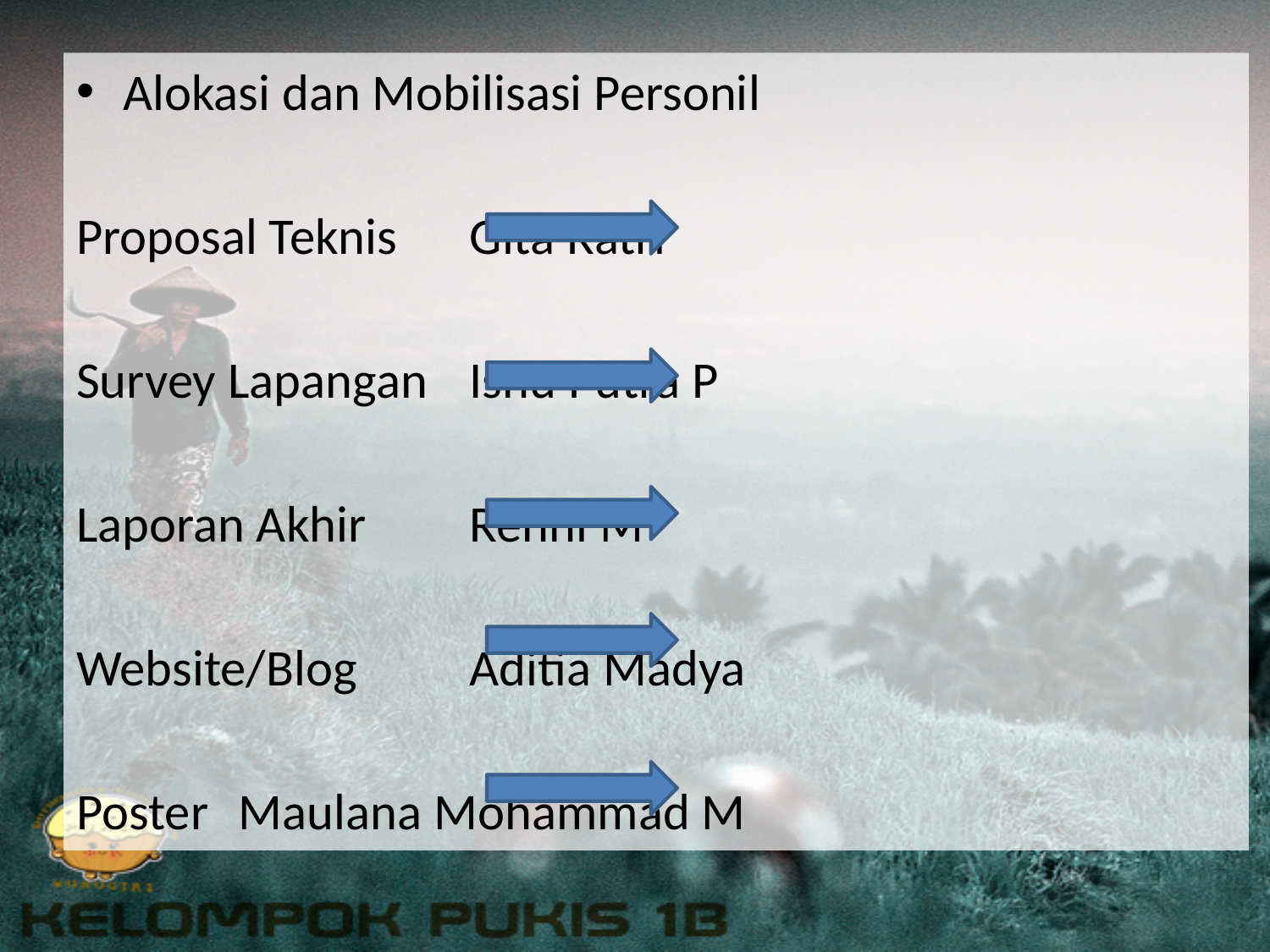

Alokasi dan Mobilisasi Personil

Proposal Teknis			Gita Ratri

Survey Lapangan			Isnu Putra P

Laporan Akhir			Renni M

Website/Blog			Aditia Madya

Poster				Maulana Mohammad M